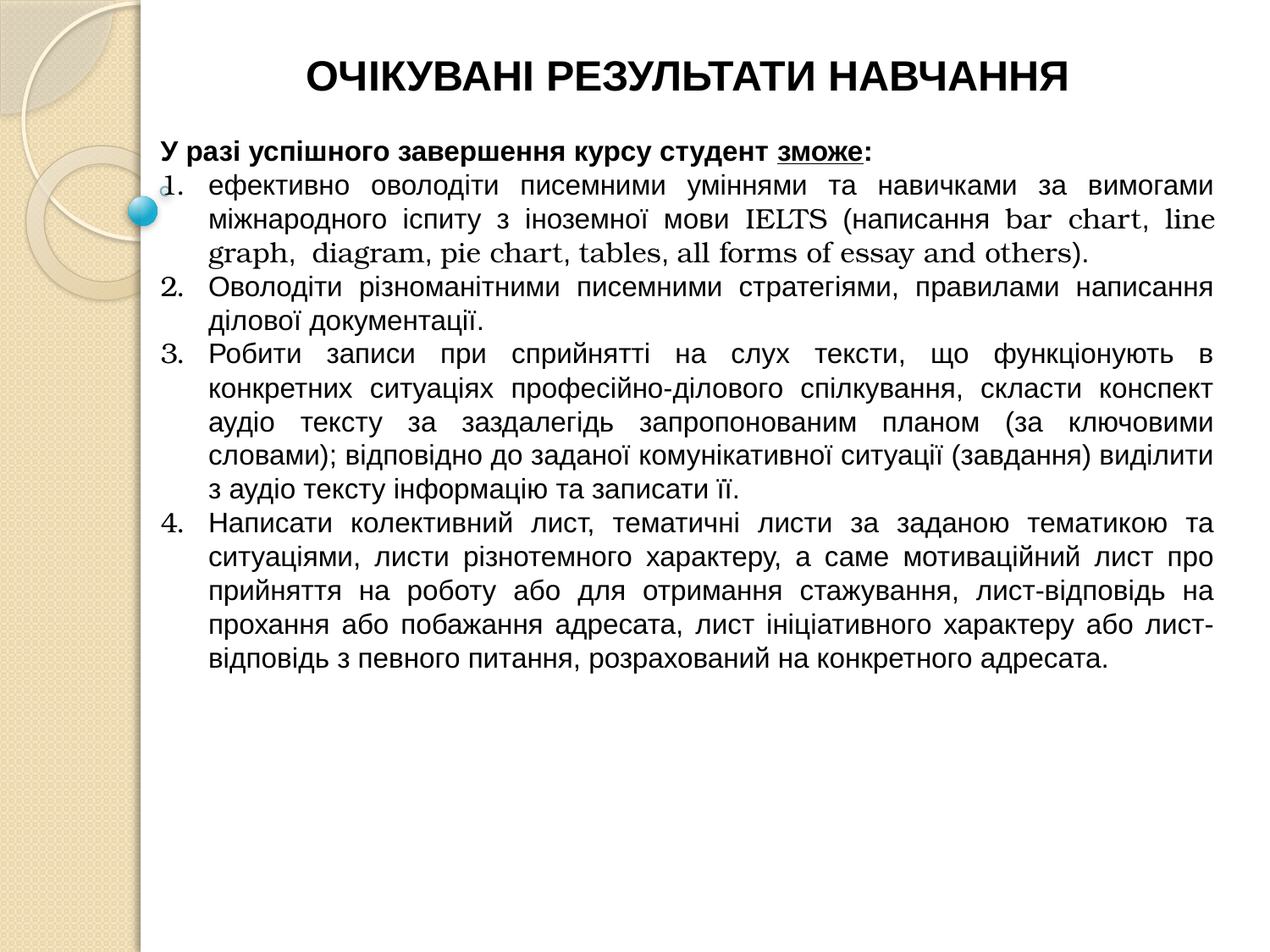

ОЧІКУВАНІ РЕЗУЛЬТАТИ НАВЧАННЯ

У разі успішного завершення курсу студент зможе:
ефективно оволодіти писемними уміннями та навичками за вимогами міжнародного іспиту з іноземної мови IELTS (написання bar chart, line graph,  diagram, pie chart, tables, all forms of essay and others).
Оволодіти різноманітними писемними стратегіями, правилами написання ділової документації.
Робити записи при сприйнятті на слух тексти, що функціонують в конкретних ситуаціях професійно-ділового спілкування, скласти конспект аудіо тексту за заздалегідь запропонованим планом (за ключовими словами); відповідно до заданої комунікативної ситуації (завдання) виділити з аудіо тексту інформацію та записати її.
Написати колективний лист, тематичні листи за заданою тематикою та ситуаціями, листи різнотемного характеру, а саме мотиваційний лист про прийняття на роботу або для отримання стажування, лист-відповідь на прохання або побажання адресата, лист ініціативного характеру або лист-відповідь з певного питання, розрахований на конкретного адресата.